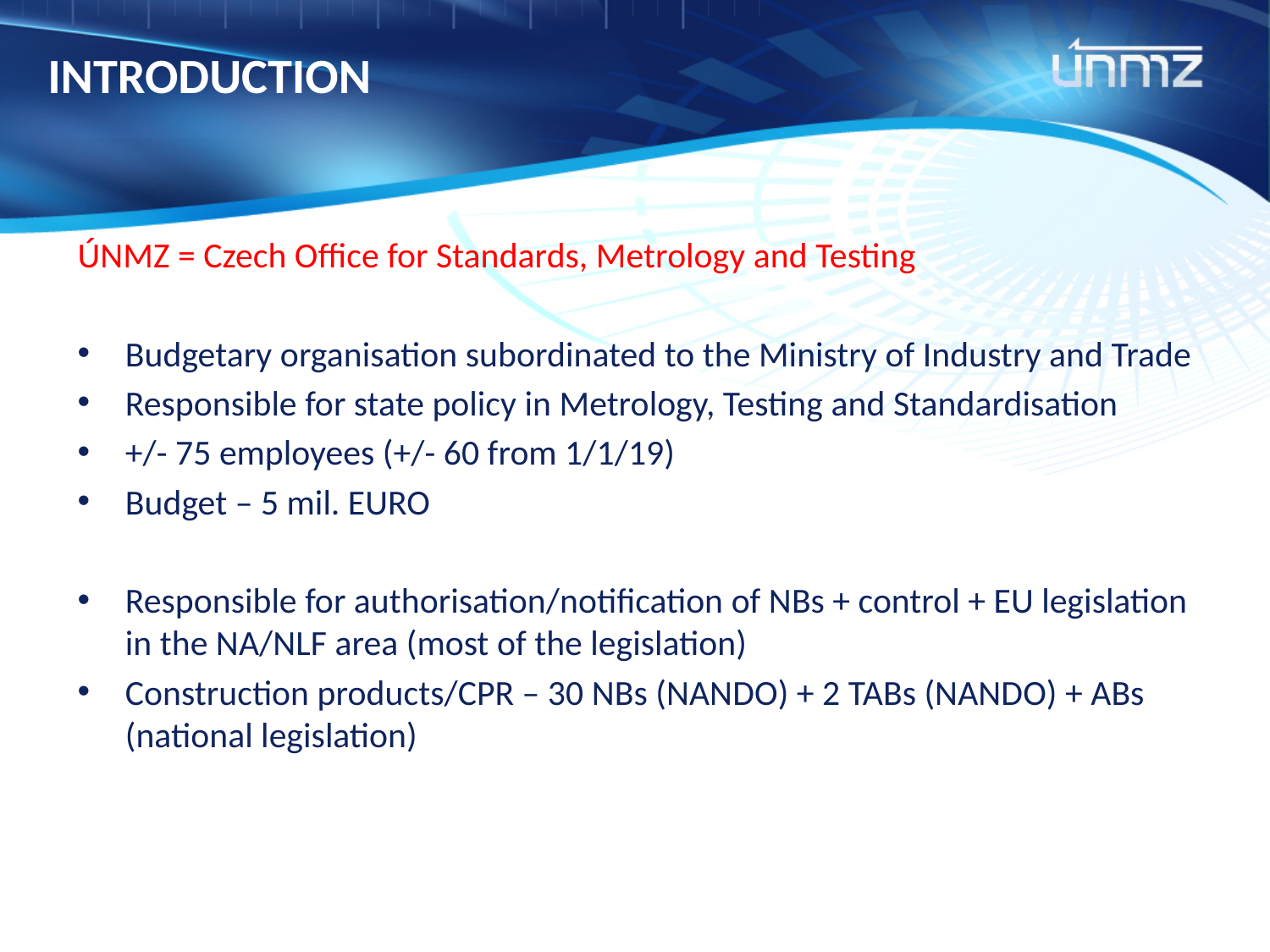

# INTRODUCTION
ÚNMZ = Czech Office for Standards, Metrology and Testing

Budgetary organisation subordinated to the Ministry of Industry and Trade
Responsible for state policy in Metrology, Testing and Standardisation
+/- 75 employees (+/- 60 from 1/1/19)
Budget – 5 mil. EURO

Responsible for authorisation/notification of NBs + control + EU legislation in the NA/NLF area (most of the legislation)
Construction products/CPR – 30 NBs (NANDO) + 2 TABs (NANDO) + ABs (national legislation)